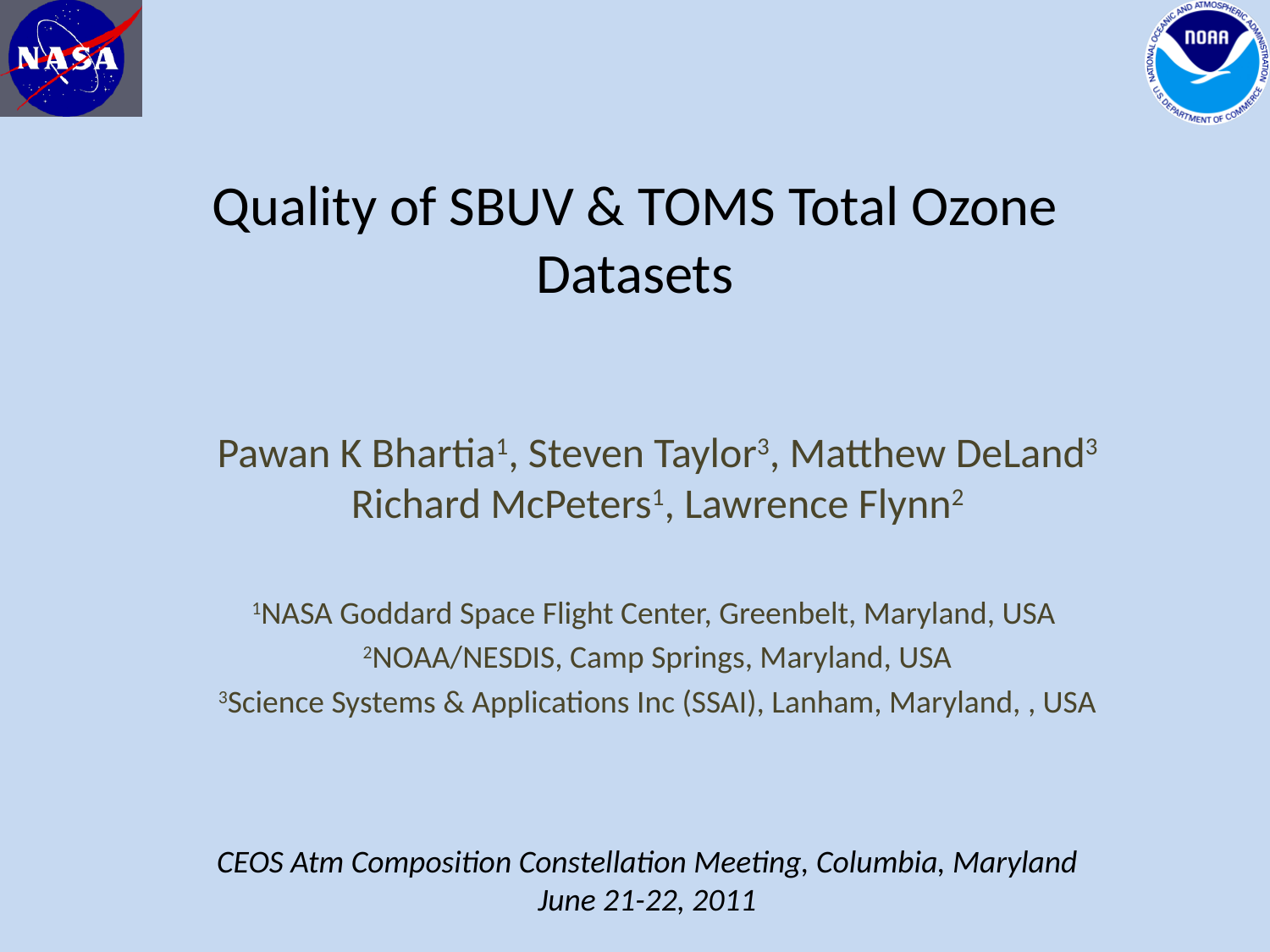

# Quality of SBUV & TOMS Total Ozone Datasets
Pawan K Bhartia1, Steven Taylor3, Matthew DeLand3 Richard McPeters1, Lawrence Flynn2

1NASA Goddard Space Flight Center, Greenbelt, Maryland, USA
2NOAA/NESDIS, Camp Springs, Maryland, USA
3Science Systems & Applications Inc (SSAI), Lanham, Maryland, , USA

CEOS Atm Composition Constellation Meeting, Columbia, Maryland
June 21-22, 2011